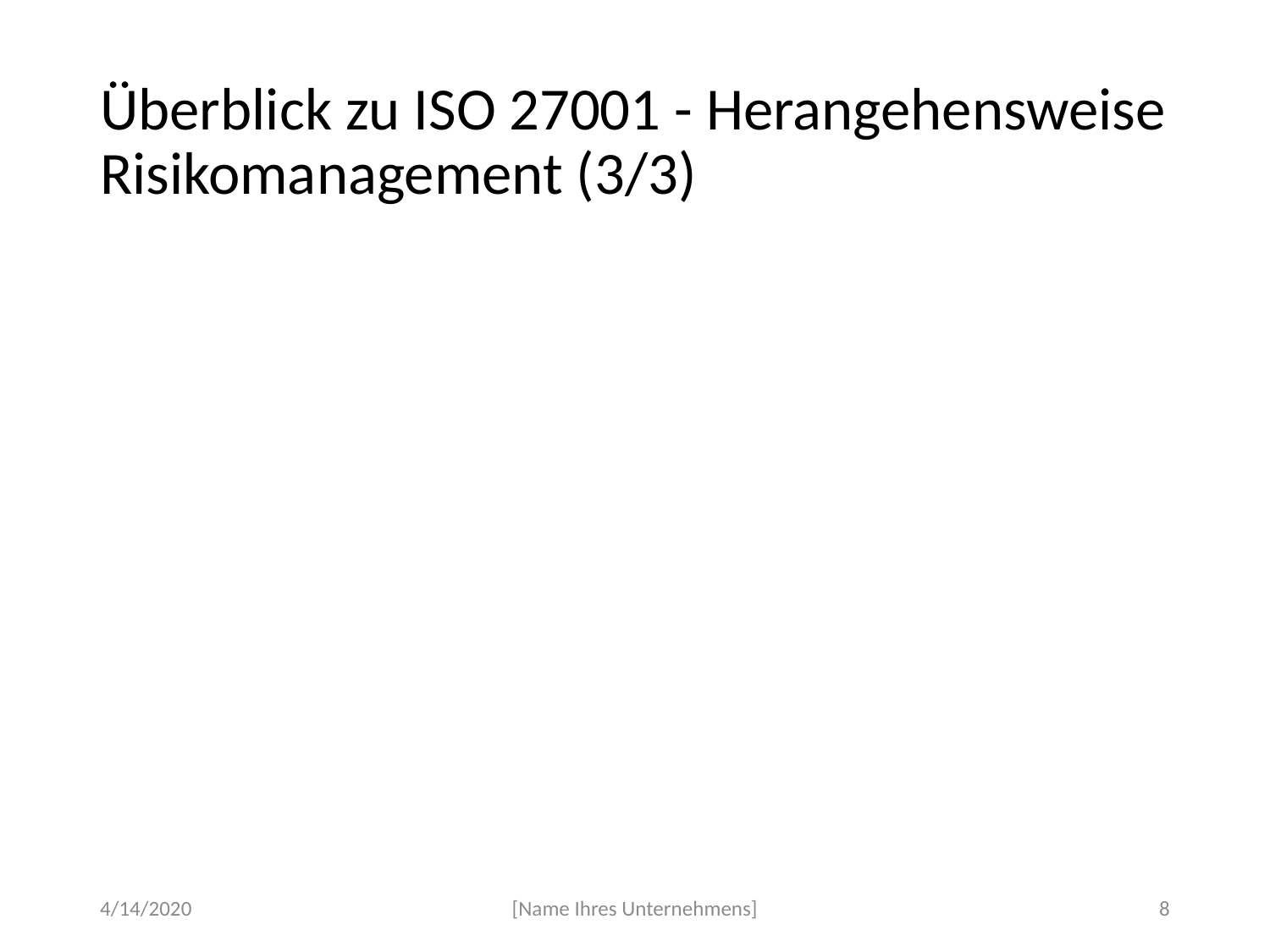

# Überblick zu ISO 27001 - Herangehensweise Risikomanagement (3/3)
4/14/2020
[Name Ihres Unternehmens]
8